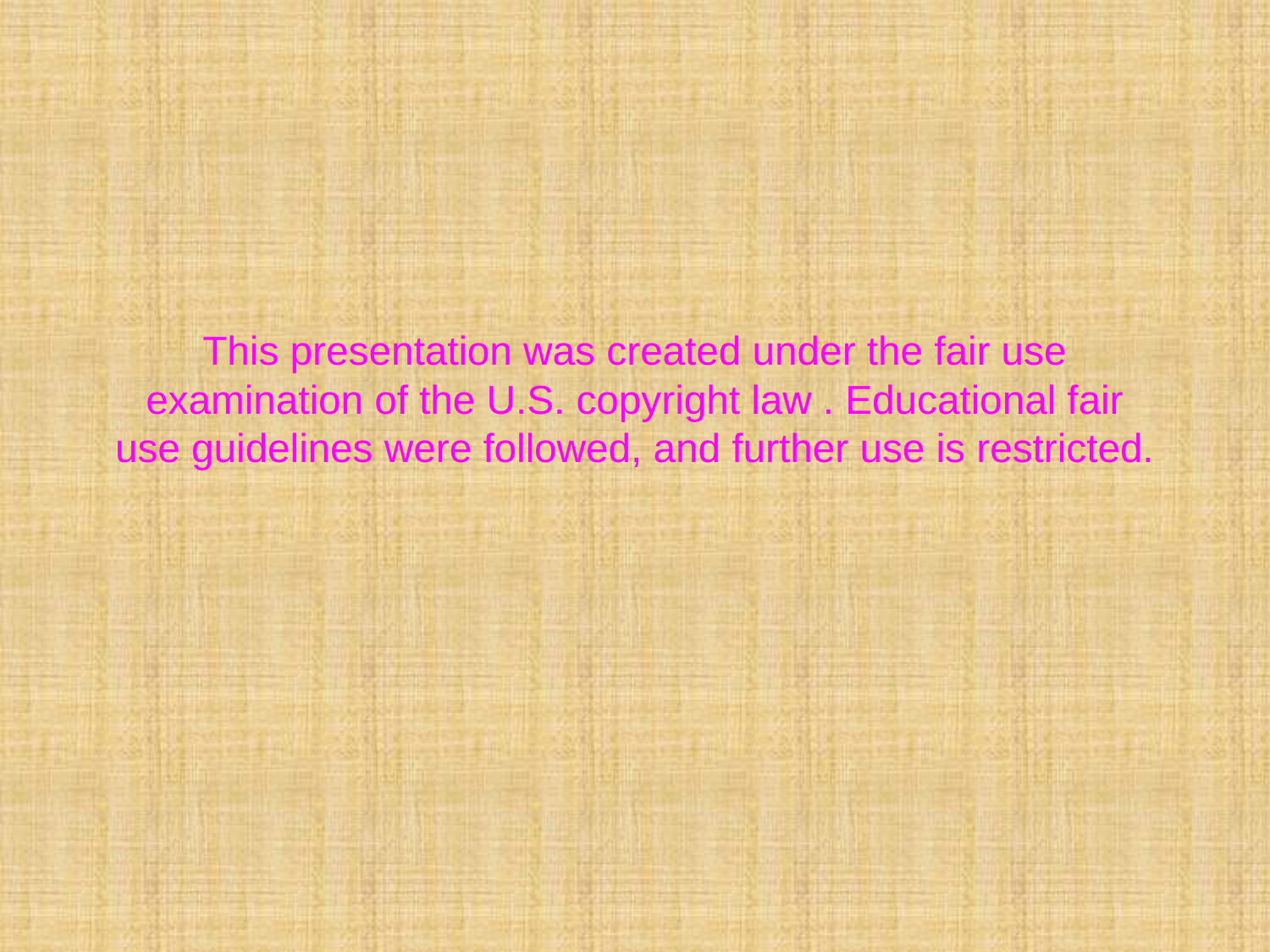

# This presentation was created under the fair use examination of the U.S. copyright law . Educational fair use guidelines were followed, and further use is restricted.